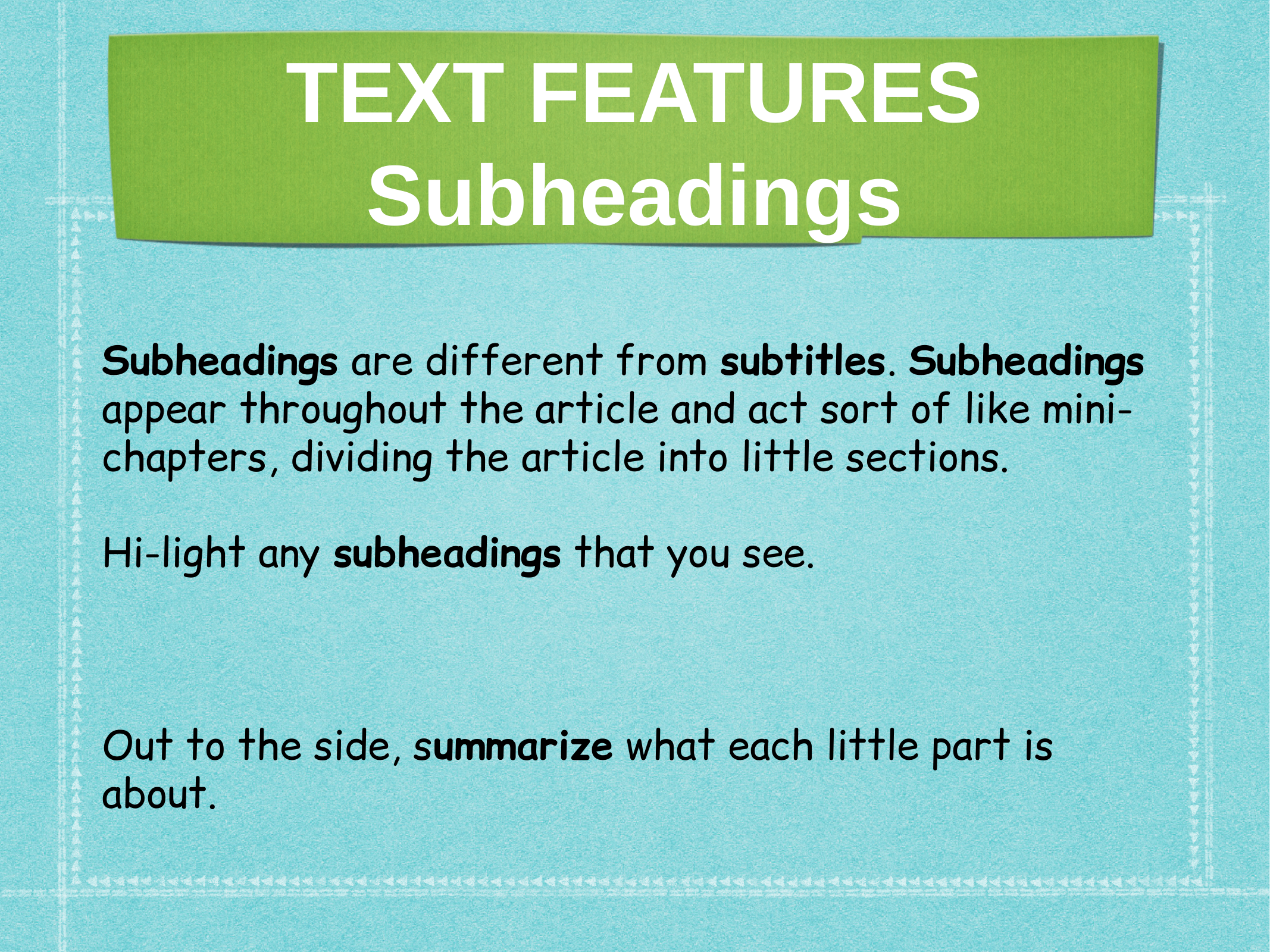

# TEXT FEATURES
Subheadings
Subheadings are different from subtitles. Subheadings appear throughout the article and act sort of like mini-chapters, dividing the article into little sections.

Hi-light any subheadings that you see.

Out to the side, summarize what each little part is about.